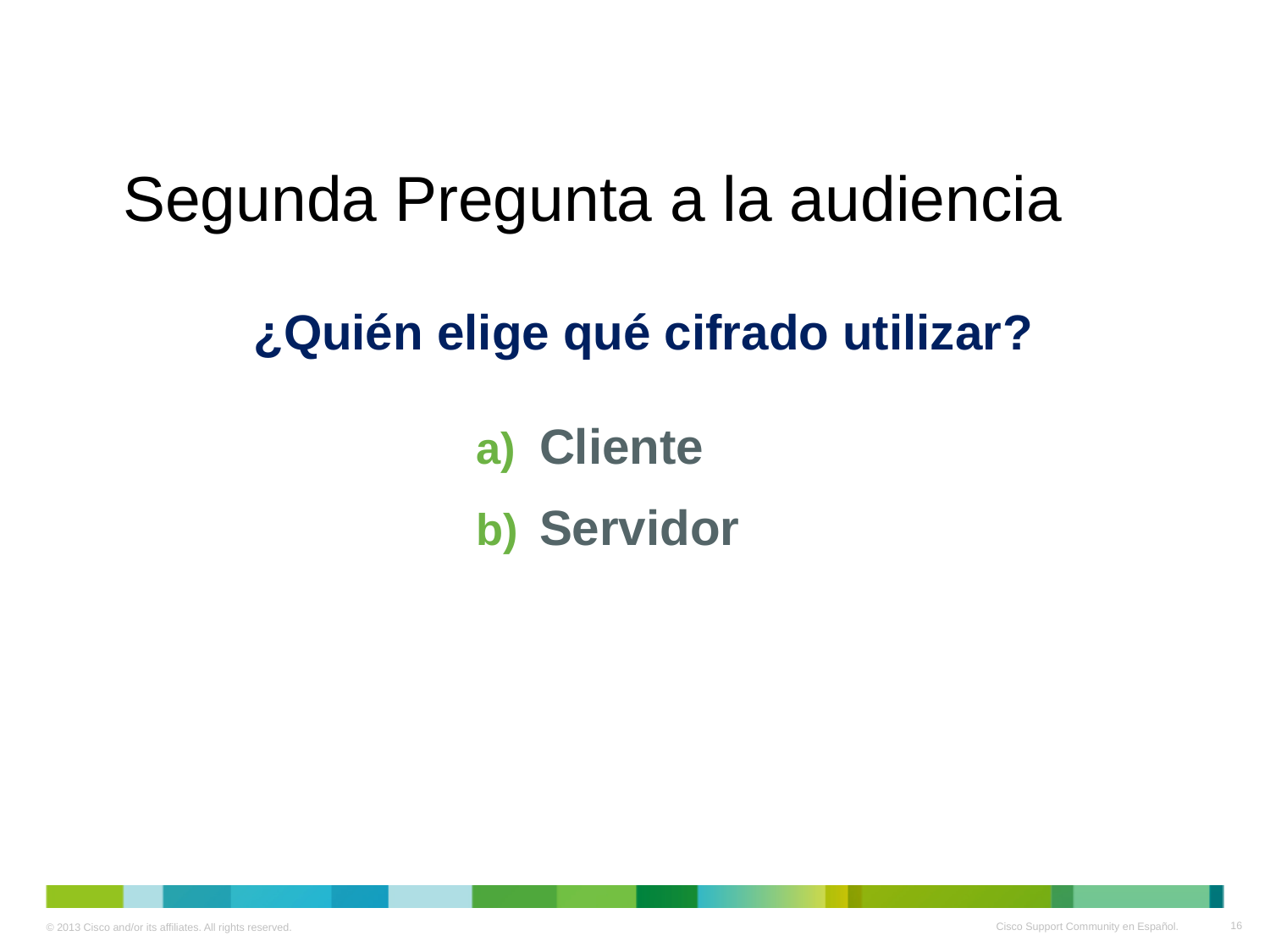

# Segunda Pregunta a la audiencia
¿Quién elige qué cifrado utilizar?
Cliente
Servidor